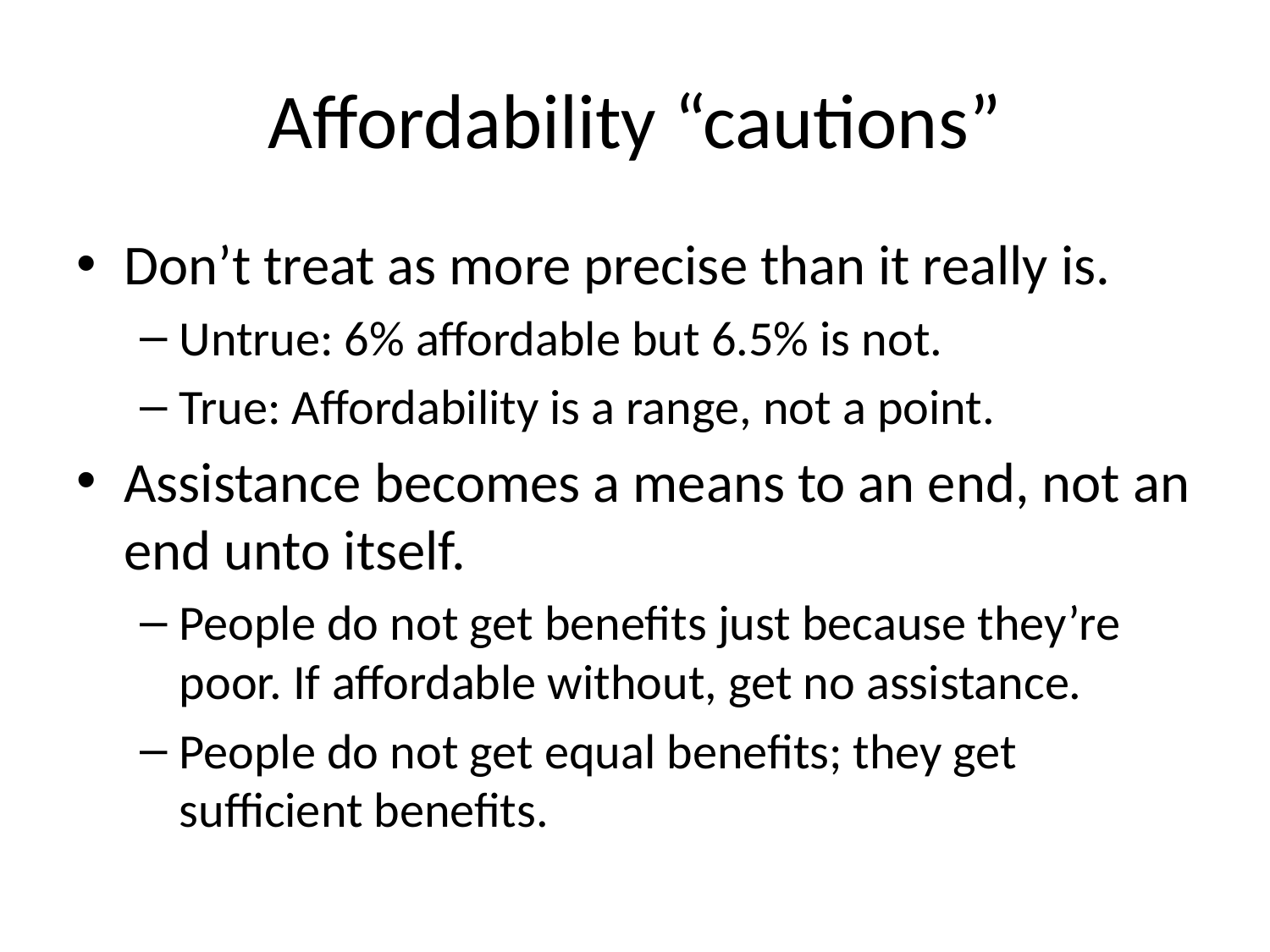

# Affordability “cautions”
Don’t treat as more precise than it really is.
Untrue: 6% affordable but 6.5% is not.
True: Affordability is a range, not a point.
Assistance becomes a means to an end, not an end unto itself.
People do not get benefits just because they’re poor. If affordable without, get no assistance.
People do not get equal benefits; they get sufficient benefits.